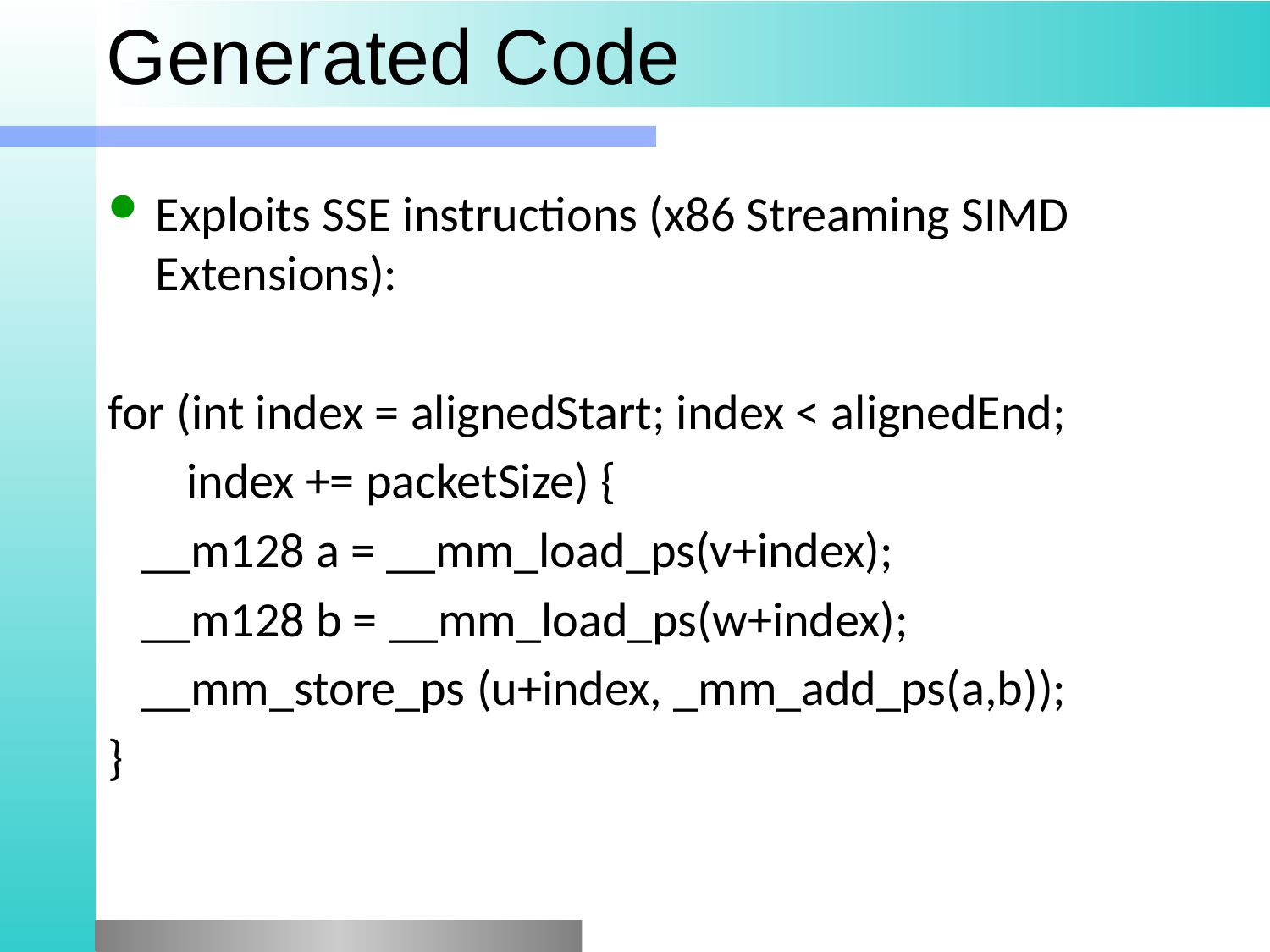

# Generated Code
Exploits SSE instructions (x86 Streaming SIMD Extensions):

for (int index = alignedStart; index < alignedEnd;
       index += packetSize) {
   __m128 a = __mm_load_ps(v+index);
   __m128 b = __mm_load_ps(w+index);
   __mm_store_ps (u+index, _mm_add_ps(a,b));
}